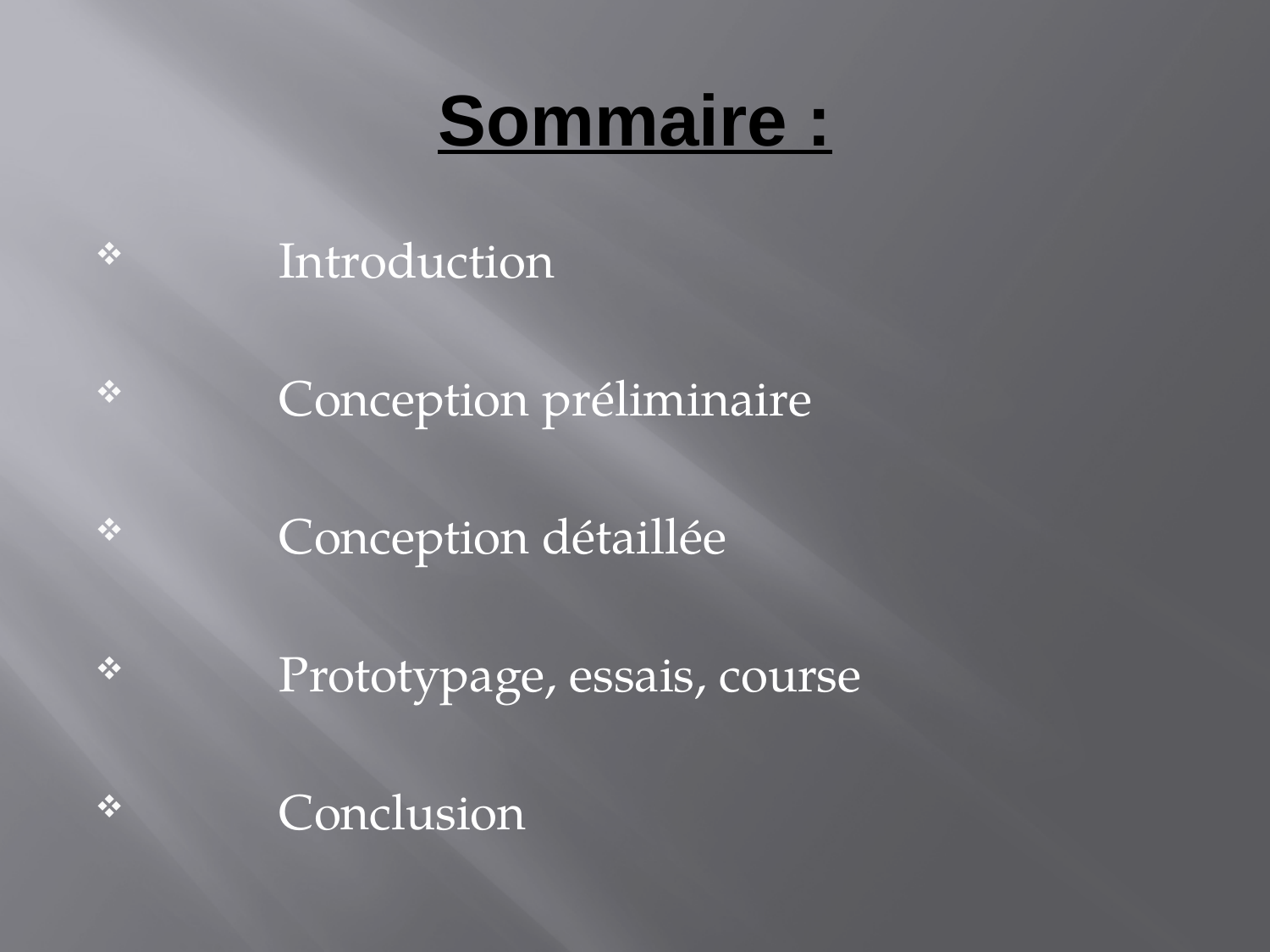

# Sommaire :
	Introduction

	Conception préliminaire

	Conception détaillée

	Prototypage, essais, course

	Conclusion